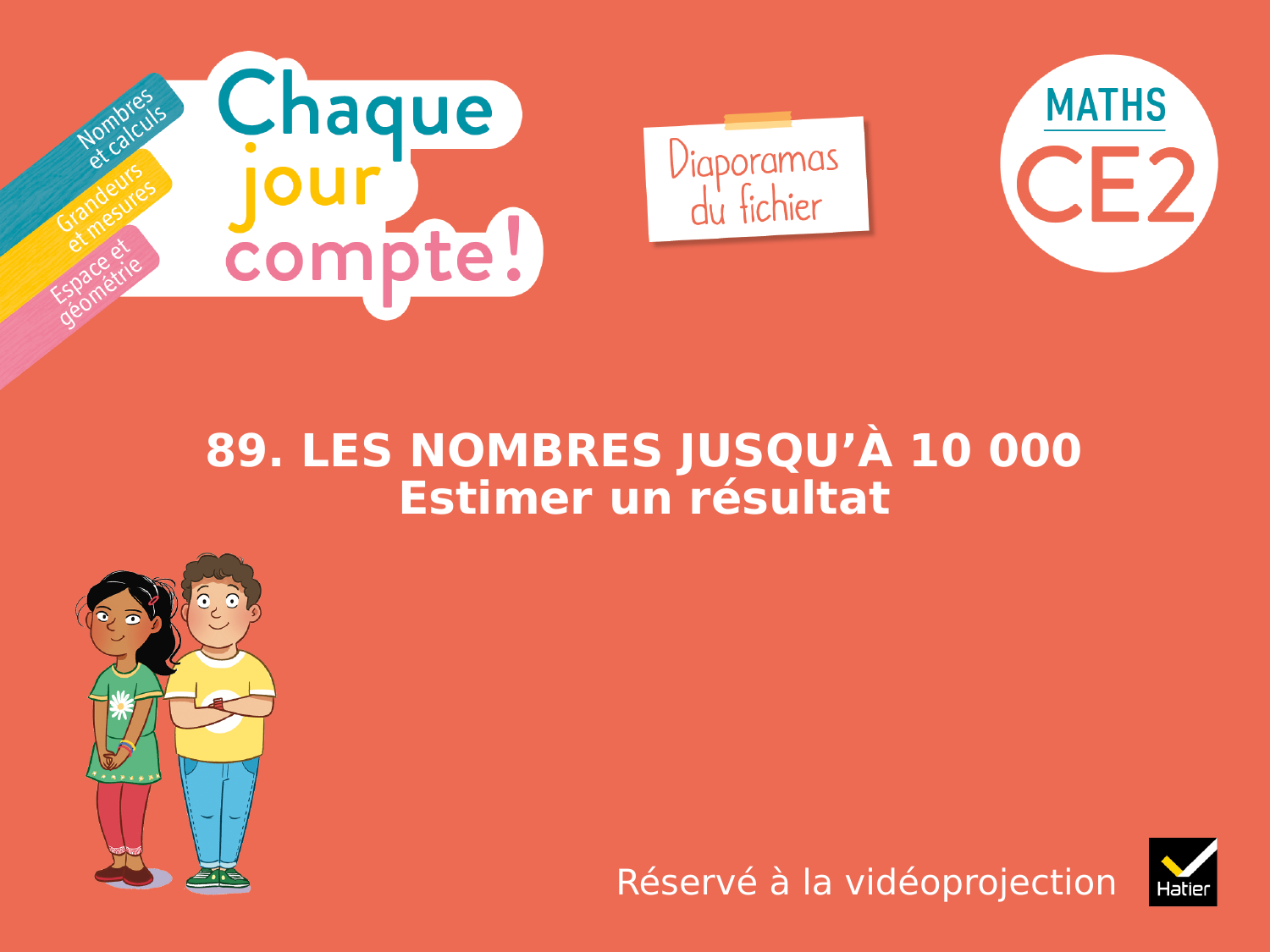

# 89. LES NOMBRES JUSQU’À 10 000 Estimer un résultat